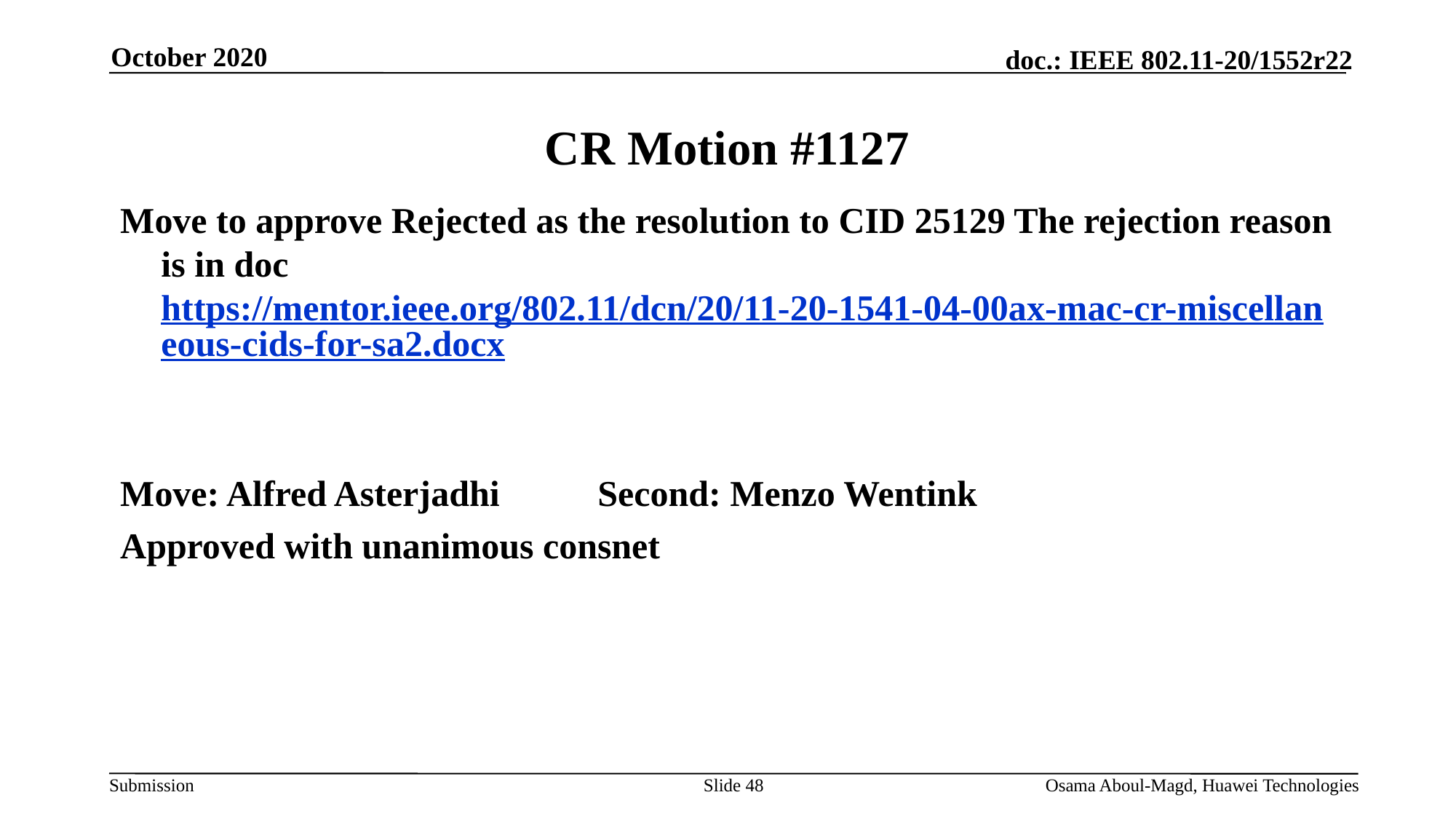

October 2020
# CR Motion #1127
Move to approve Rejected as the resolution to CID 25129 The rejection reason is in doc https://mentor.ieee.org/802.11/dcn/20/11-20-1541-04-00ax-mac-cr-miscellaneous-cids-for-sa2.docx

Move: Alfred Asterjadhi	Second: Menzo Wentink
Approved with unanimous consnet

Slide 48
Osama Aboul-Magd, Huawei Technologies